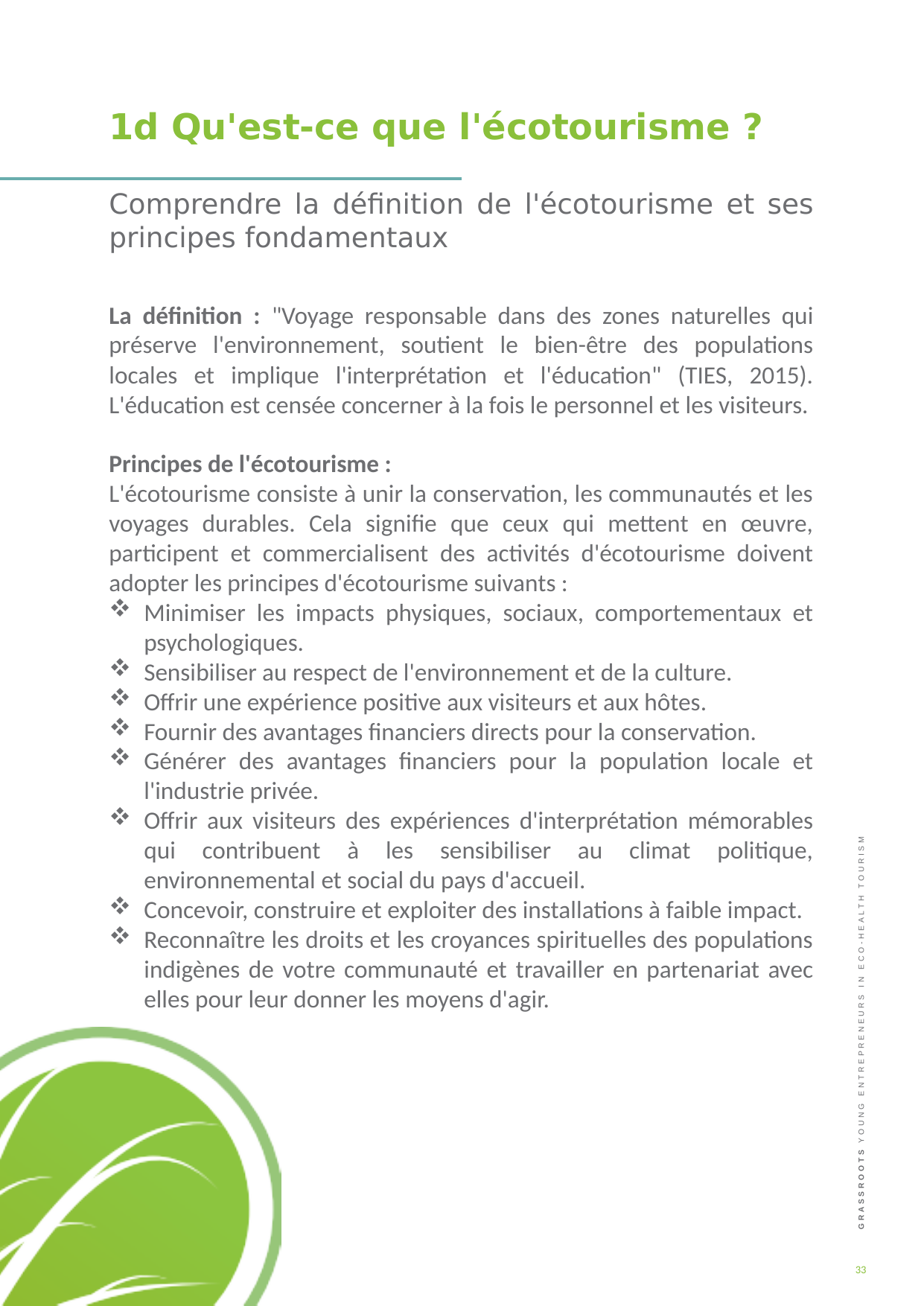

1d Qu'est-ce que l'écotourisme ?
Comprendre la définition de l'écotourisme et ses principes fondamentaux
La définition : "Voyage responsable dans des zones naturelles qui préserve l'environnement, soutient le bien-être des populations locales et implique l'interprétation et l'éducation" (TIES, 2015). L'éducation est censée concerner à la fois le personnel et les visiteurs.

Principes de l'écotourisme :
L'écotourisme consiste à unir la conservation, les communautés et les voyages durables. Cela signifie que ceux qui mettent en œuvre, participent et commercialisent des activités d'écotourisme doivent adopter les principes d'écotourisme suivants :
Minimiser les impacts physiques, sociaux, comportementaux et psychologiques.
Sensibiliser au respect de l'environnement et de la culture.
Offrir une expérience positive aux visiteurs et aux hôtes.
Fournir des avantages financiers directs pour la conservation.
Générer des avantages financiers pour la population locale et l'industrie privée.
Offrir aux visiteurs des expériences d'interprétation mémorables qui contribuent à les sensibiliser au climat politique, environnemental et social du pays d'accueil.
Concevoir, construire et exploiter des installations à faible impact.
Reconnaître les droits et les croyances spirituelles des populations indigènes de votre communauté et travailler en partenariat avec elles pour leur donner les moyens d'agir.

33